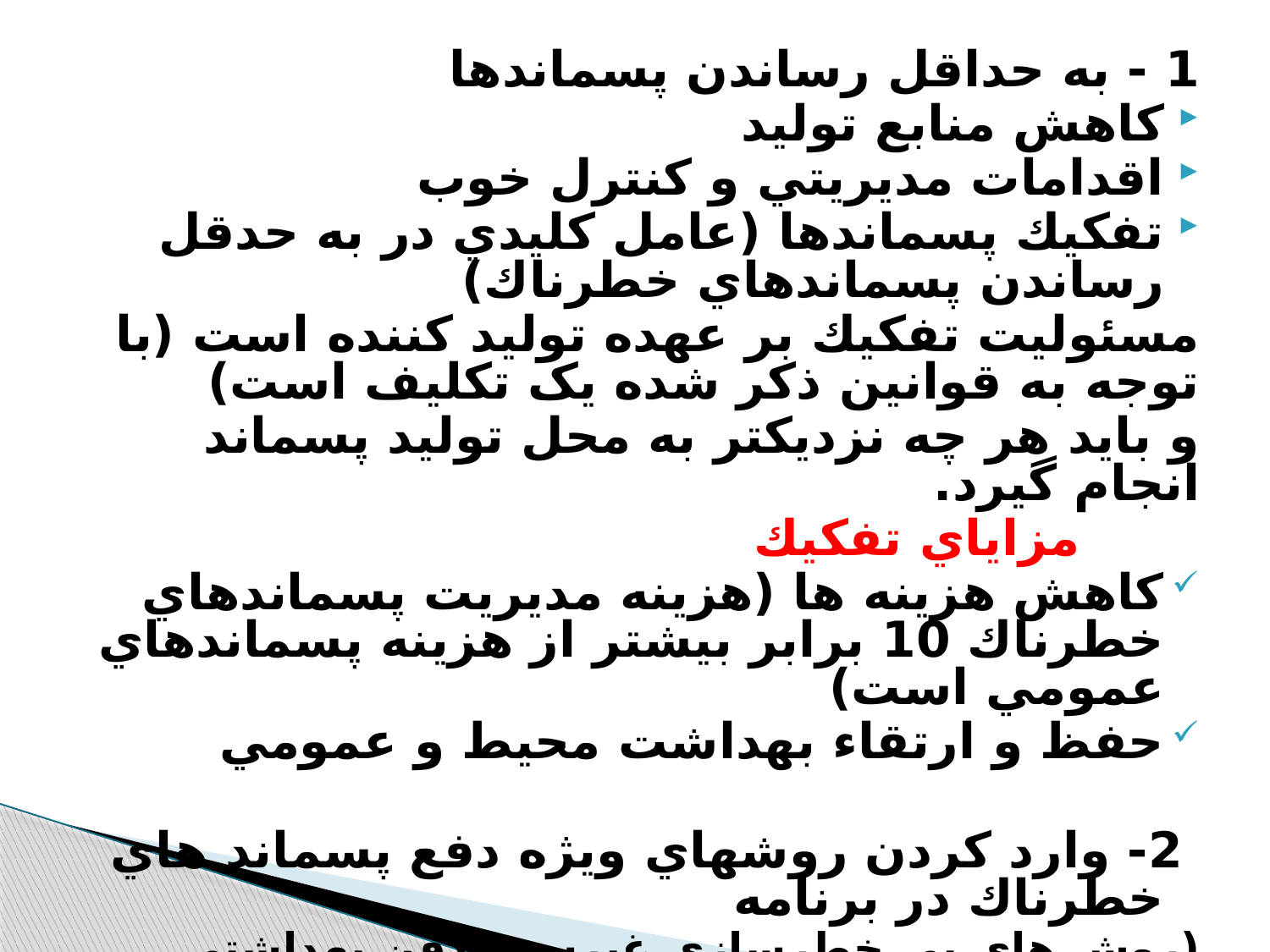

1 - به حداقل رساندن پسماندها
كاهش منابع توليد
اقدامات مديريتي و كنترل خوب
تفكيك پسماندها (عامل كليدي در به حدقل رساندن پسماندهاي خطرناك)
مسئوليت تفكيك بر عهده توليد كننده است (با توجه به قوانين ذکر شده يک تکليف است)
و بايد هر چه نزديكتر به محل توليد پسماند انجام گيرد.
       مزاياي تفكيك
كاهش هزينه ها (هزينه مديريت پسماندهاي خطرناك 10 برابر بيشتر از هزينه پسماندهاي عمومي است)
حفظ و ارتقاء ‌بهداشت محيط و عمومي

 2- وارد كردن روشهاي ويژه دفع پسماند هاي خطرناك در برنامه
(روش هاي بي خطرسازي غيرسوز-دفن بهداشتي و...)